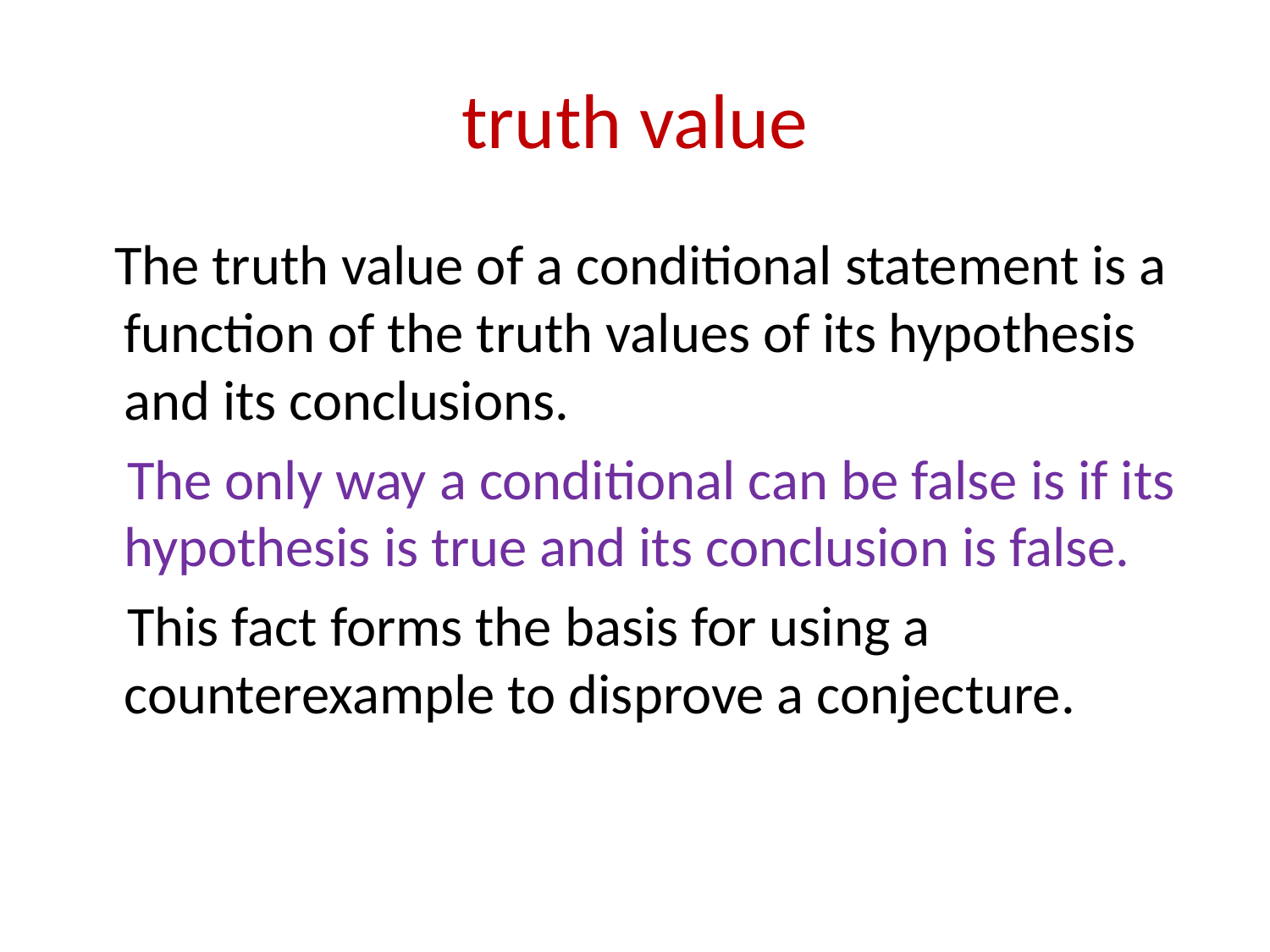

# truth value
   The truth value of a conditional statement is a function of the truth values of its hypothesis and its conclusions.
    The only way a conditional can be false is if its hypothesis is true and its conclusion is false.
    This fact forms the basis for using a counterexample to disprove a conjecture.